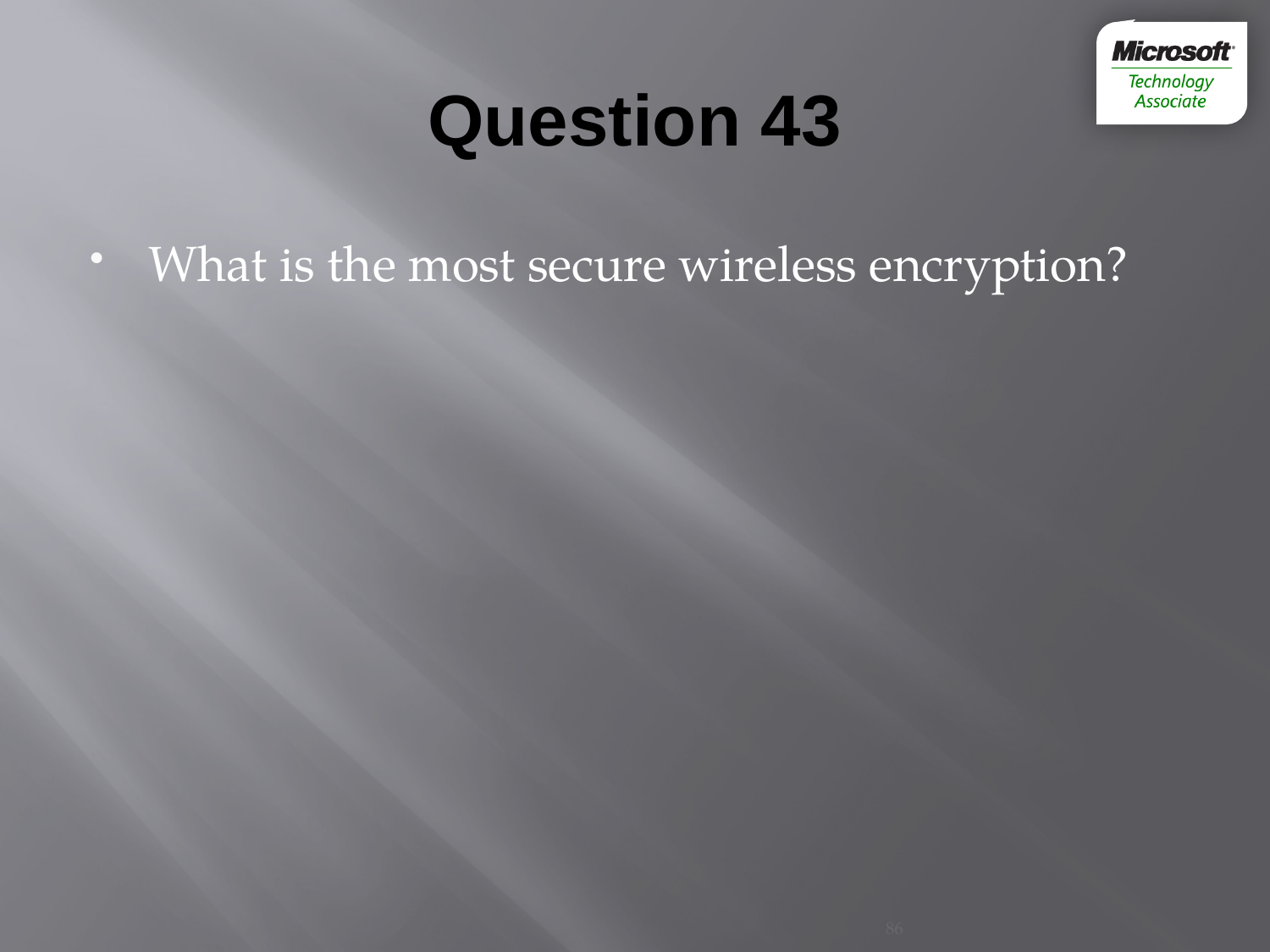

# Question 43
What is the most secure wireless encryption?
86